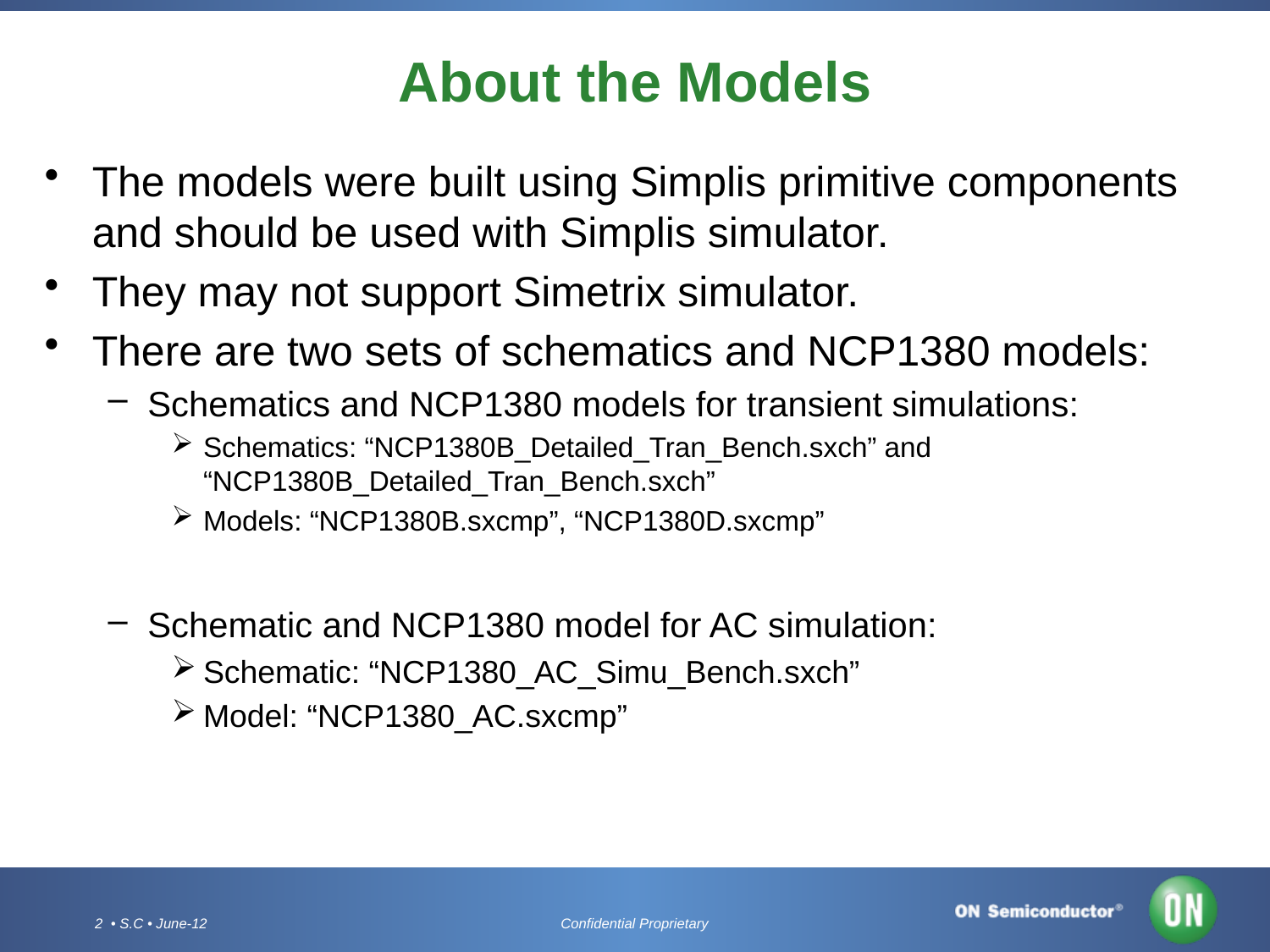

# About the Models
The models were built using Simplis primitive components and should be used with Simplis simulator.
They may not support Simetrix simulator.
There are two sets of schematics and NCP1380 models:
Schematics and NCP1380 models for transient simulations:
Schematics: “NCP1380B_Detailed_Tran_Bench.sxch” and “NCP1380B_Detailed_Tran_Bench.sxch”
Models: “NCP1380B.sxcmp”, “NCP1380D.sxcmp”

Schematic and NCP1380 model for AC simulation:
Schematic: “NCP1380_AC_Simu_Bench.sxch”
Model: “NCP1380_AC.sxcmp”